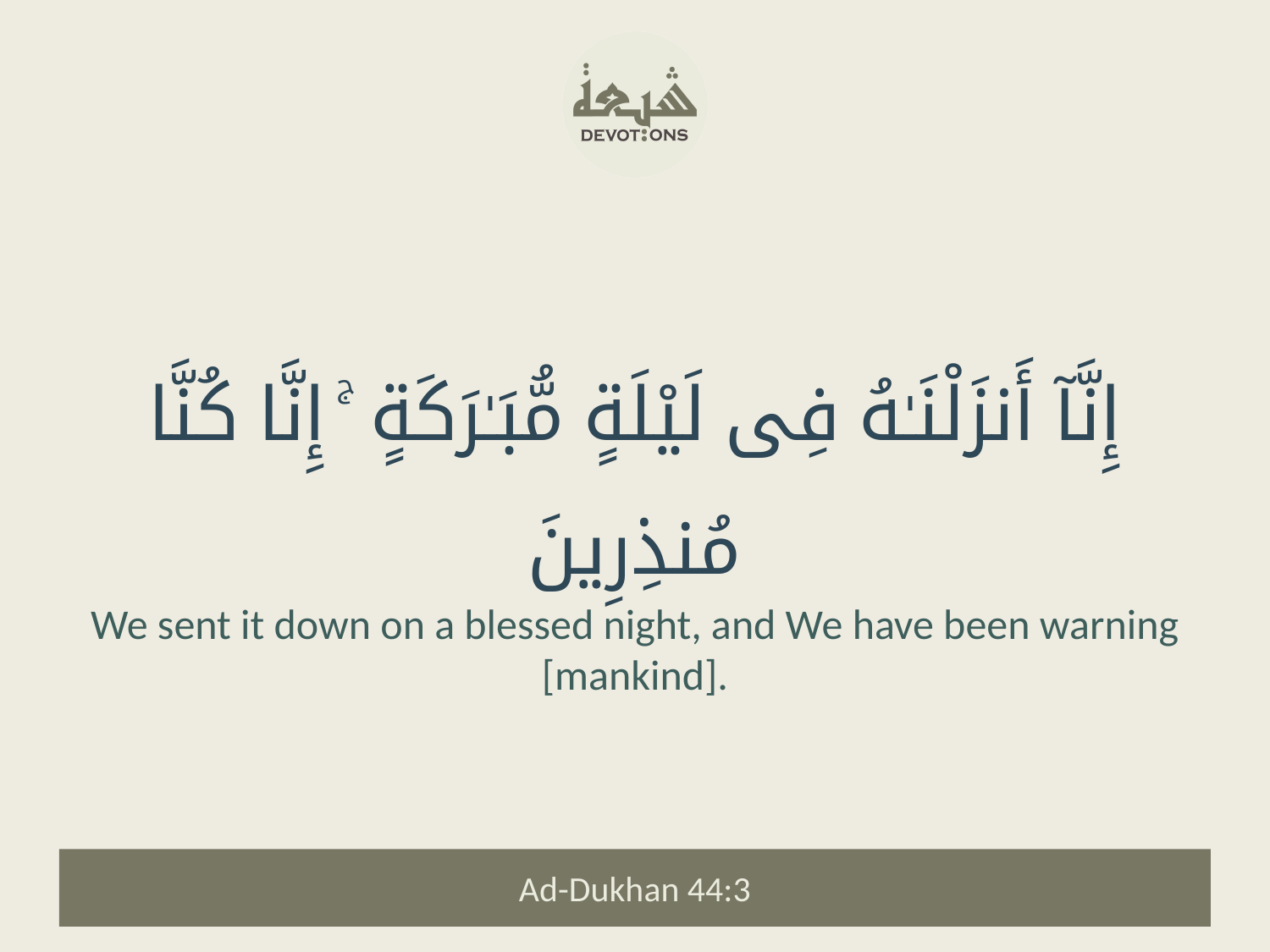

إِنَّآ أَنزَلْنَـٰهُ فِى لَيْلَةٍ مُّبَـٰرَكَةٍ ۚ إِنَّا كُنَّا مُنذِرِينَ
We sent it down on a blessed night, and We have been warning [mankind].
Ad-Dukhan 44:3